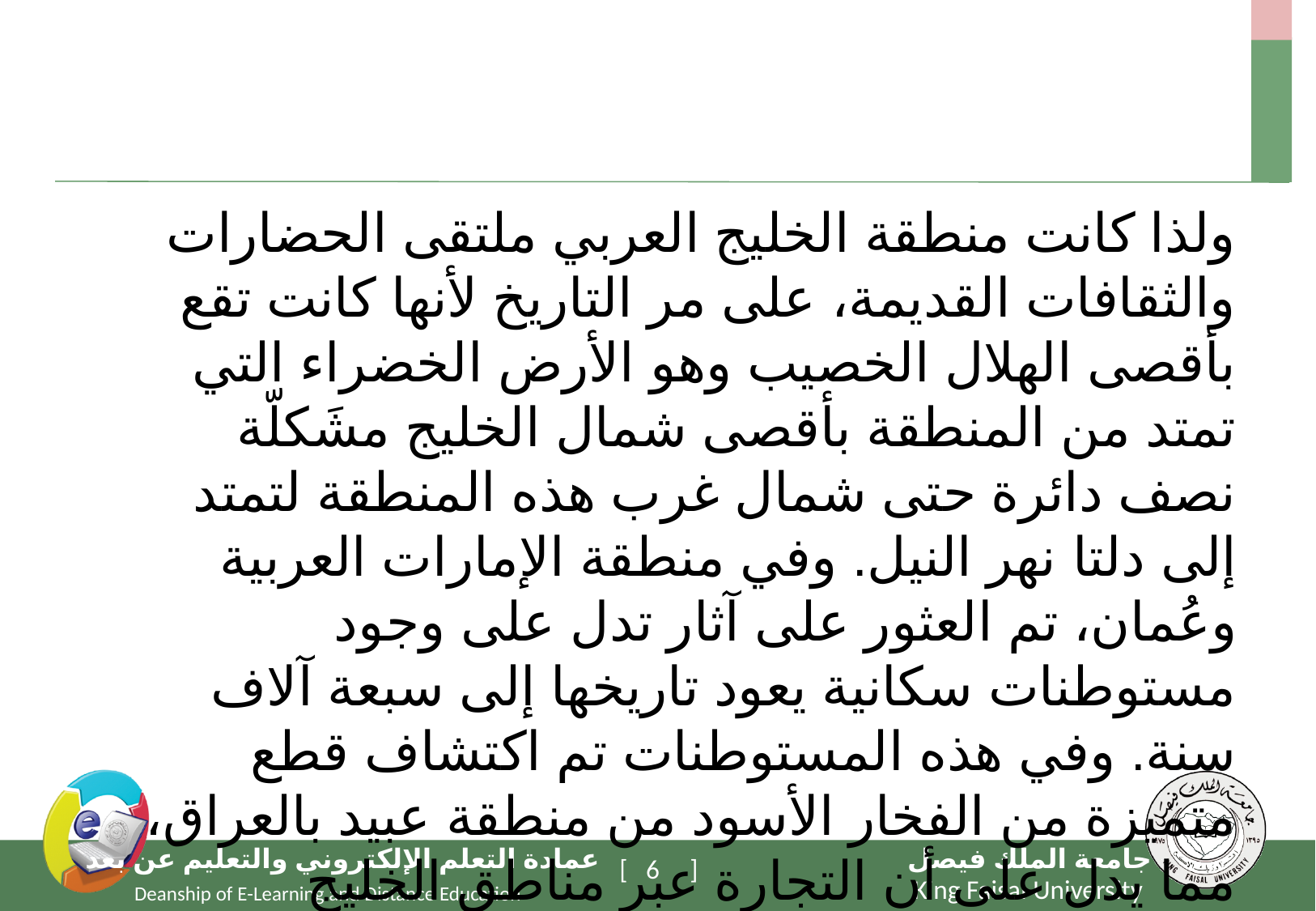

#
ولذا كانت منطقة الخليج العربي ملتقى الحضارات والثقافات القديمة، على مر التاريخ لأنها كانت تقع بأقصى الهلال الخصيب وهو الأرض الخضراء التي تمتد من المنطقة بأقصى شمال الخليج مشَكلّة نصف دائرة حتى شمال غرب هذه المنطقة لتمتد إلى دلتا نهر النيل. وفي منطقة الإمارات العربية وعُمان، تم العثور على آثار تدل على وجود مستوطنات سكانية يعود تاريخها إلى سبعة آلاف سنة. وفي هذه المستوطنات تم اكتشاف قطع متميزة من الفخار الأسود من منطقة عبيد بالعراق، مما يدل على أن التجارة عبر مناطق الخليج المختلفة كانت نشطة.